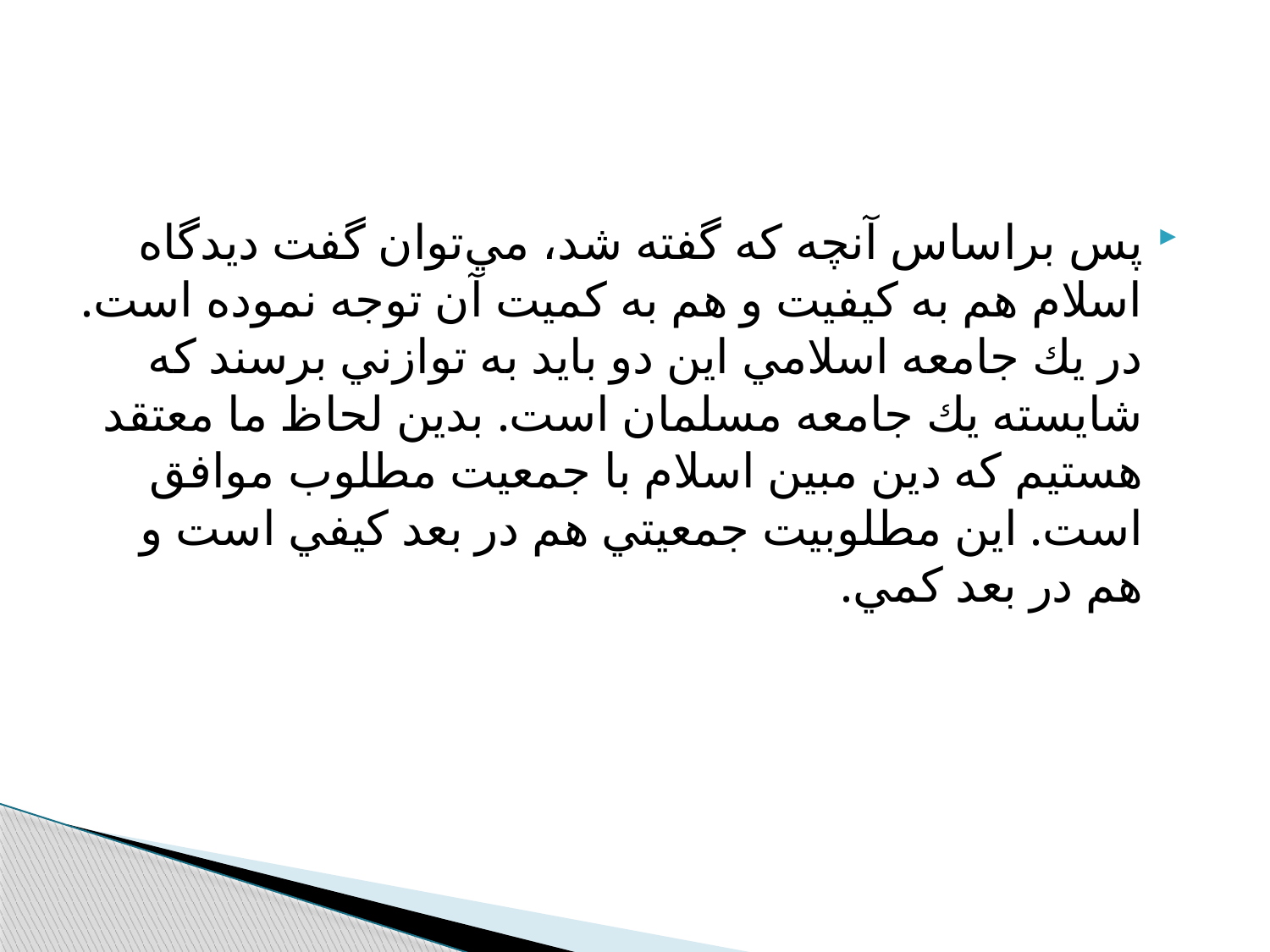

#
پس براساس آنچه كه گفته شد، مي‌توان گفت ديدگاه اسلام هم به كيفيت و هم به كميت آن توجه نموده است. در يك جامعه اسلامي اين دو بايد به توازني برسند كه شايسته يك جامعه مسلمان است. بدين لحاظ ما معتقد هستيم كه دين مبين اسلام با جمعيت مطلوب موافق است. اين مطلوبيت جمعيتي هم در بعد كيفي است و هم در بعد كمي.